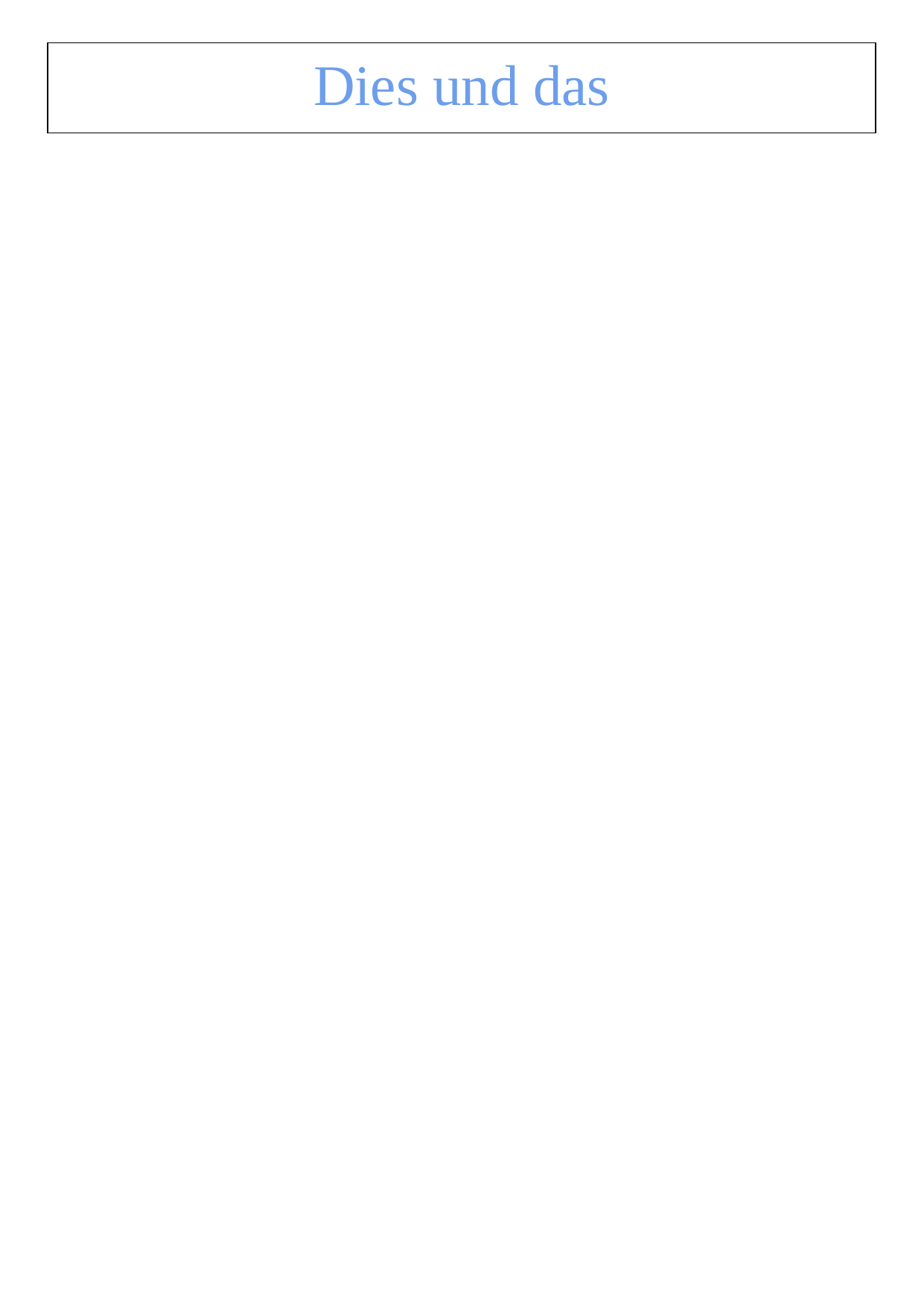

| Dies und das |
| --- |